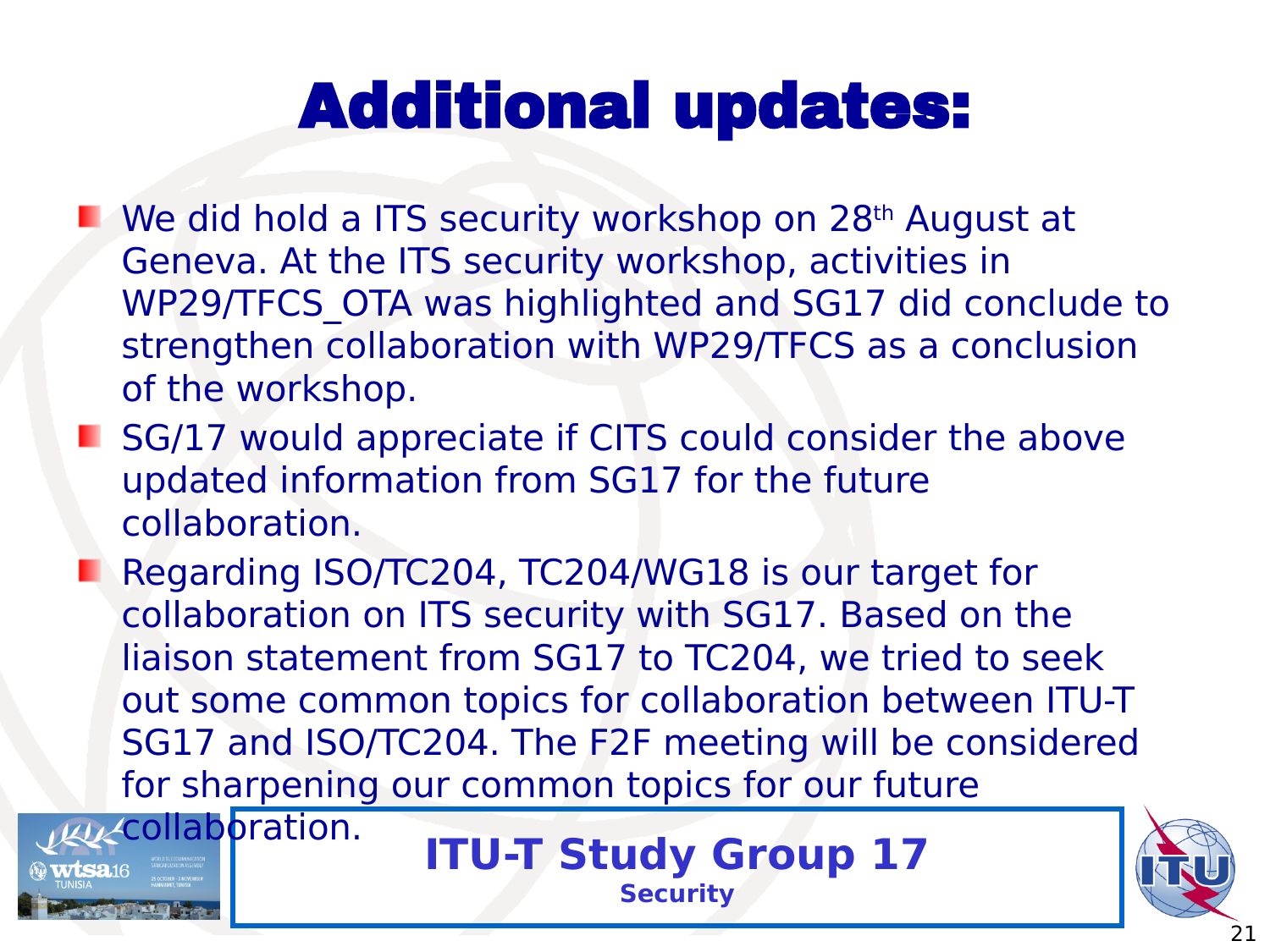

# Additional updates:
We did hold a ITS security workshop on 28th August at Geneva. At the ITS security workshop, activities in WP29/TFCS_OTA was highlighted and SG17 did conclude to strengthen collaboration with WP29/TFCS as a conclusion of the workshop.
SG/17 would appreciate if CITS could consider the above updated information from SG17 for the future collaboration.
Regarding ISO/TC204, TC204/WG18 is our target for collaboration on ITS security with SG17. Based on the liaison statement from SG17 to TC204, we tried to seek out some common topics for collaboration between ITU-T SG17 and ISO/TC204. The F2F meeting will be considered for sharpening our common topics for our future collaboration.